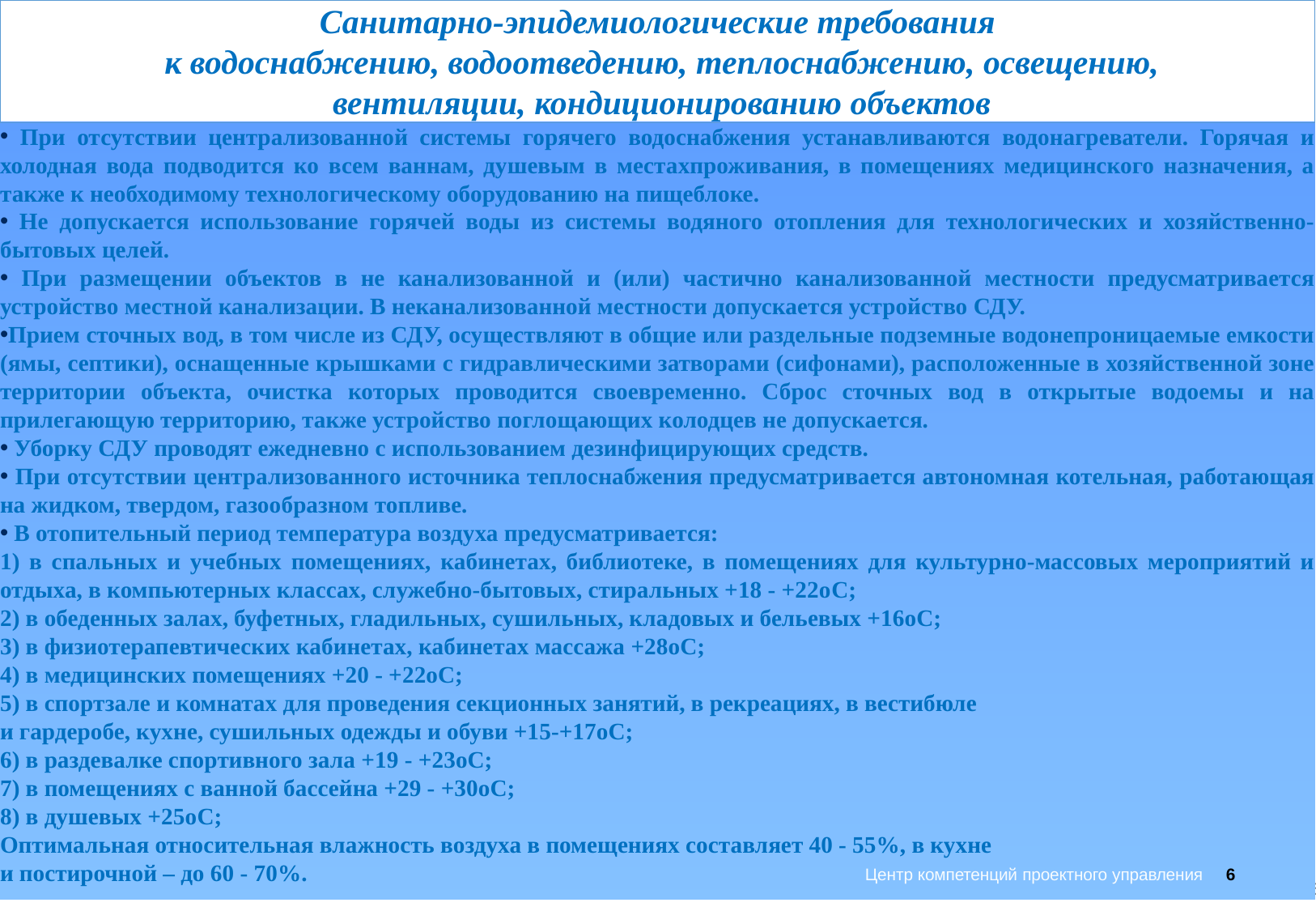

# Санитарно-эпидемиологические требования
 к водоснабжению, водоотведению, теплоснабжению, освещению,
 вентиляции, кондиционированию объектов
 При отсутствии централизованной системы горячего водоснабжения устанавливаются водонагреватели. Горячая и холодная вода подводится ко всем ваннам, душевым в местахпроживания, в помещениях медицинского назначения, а также к необходимому технологическому оборудованию на пищеблоке.
 Не допускается использование горячей воды из системы водяного отопления для технологических и хозяйственно-бытовых целей.
 При размещении объектов в не канализованной и (или) частично канализованной местности предусматривается устройство местной канализации. В неканализованной местности допускается устройство СДУ.
Прием сточных вод, в том числе из СДУ, осуществляют в общие или раздельные подземные водонепроницаемые емкости (ямы, септики), оснащенные крышками с гидравлическими затворами (сифонами), расположенные в хозяйственной зоне территории объекта, очистка которых проводится своевременно. Сброс сточных вод в открытые водоемы и на прилегающую территорию, также устройство поглощающих колодцев не допускается.
 Уборку СДУ проводят ежедневно с использованием дезинфицирующих средств.
 При отсутствии централизованного источника теплоснабжения предусматривается автономная котельная, работающая на жидком, твердом, газообразном топливе.
 В отопительный период температура воздуха предусматривается:
1) в спальных и учебных помещениях, кабинетах, библиотеке, в помещениях для культурно-массовых мероприятий и отдыха, в компьютерных классах, служебно-бытовых, стиральных +18 - +22оC;
2) в обеденных залах, буфетных, гладильных, сушильных, кладовых и бельевых +16оC;
3) в физиотерапевтических кабинетах, кабинетах массажа +28оC;
4) в медицинских помещениях +20 - +22оC;
5) в спортзале и комнатах для проведения секционных занятий, в рекреациях, в вестибюле
и гардеробе, кухне, сушильных одежды и обуви +15-+17оC;
6) в раздевалке спортивного зала +19 - +23оC;
7) в помещениях с ванной бассейна +29 - +30оC;
8) в душевых +25оC;
Оптимальная относительная влажность воздуха в помещениях составляет 40 - 55%, в кухне
и постирочной – до 60 - 70%.
Центр компетенций проектного управления	6